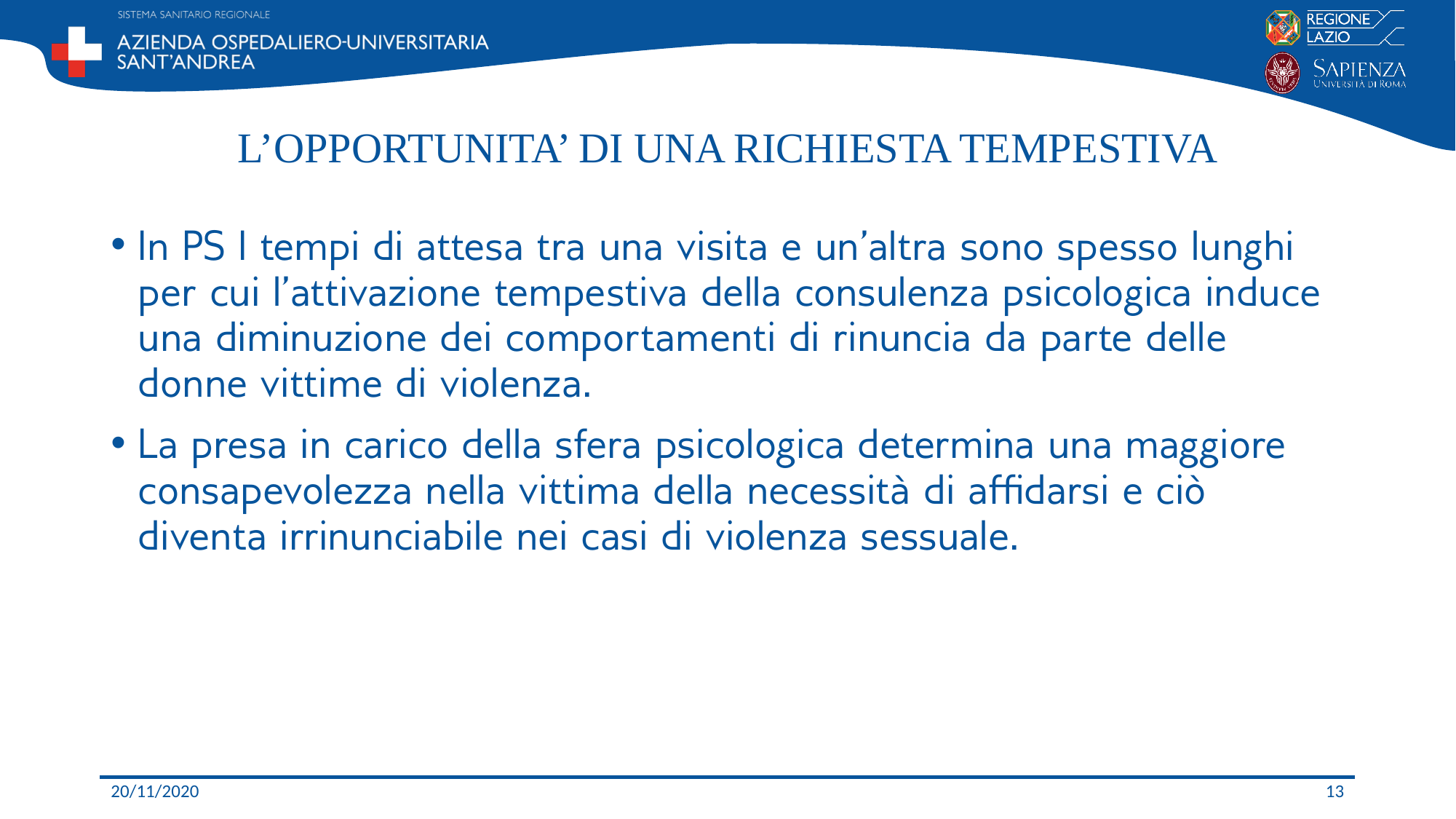

# L’OPPORTUNITA’ DI UNA RICHIESTA TEMPESTIVA
In PS I tempi di attesa tra una visita e un’altra sono spesso lunghi per cui l’attivazione tempestiva della consulenza psicologica induce una diminuzione dei comportamenti di rinuncia da parte delle donne vittime di violenza.
La presa in carico della sfera psicologica determina una maggiore consapevolezza nella vittima della necessità di affidarsi e ciò diventa irrinunciabile nei casi di violenza sessuale.

20/11/2020

13